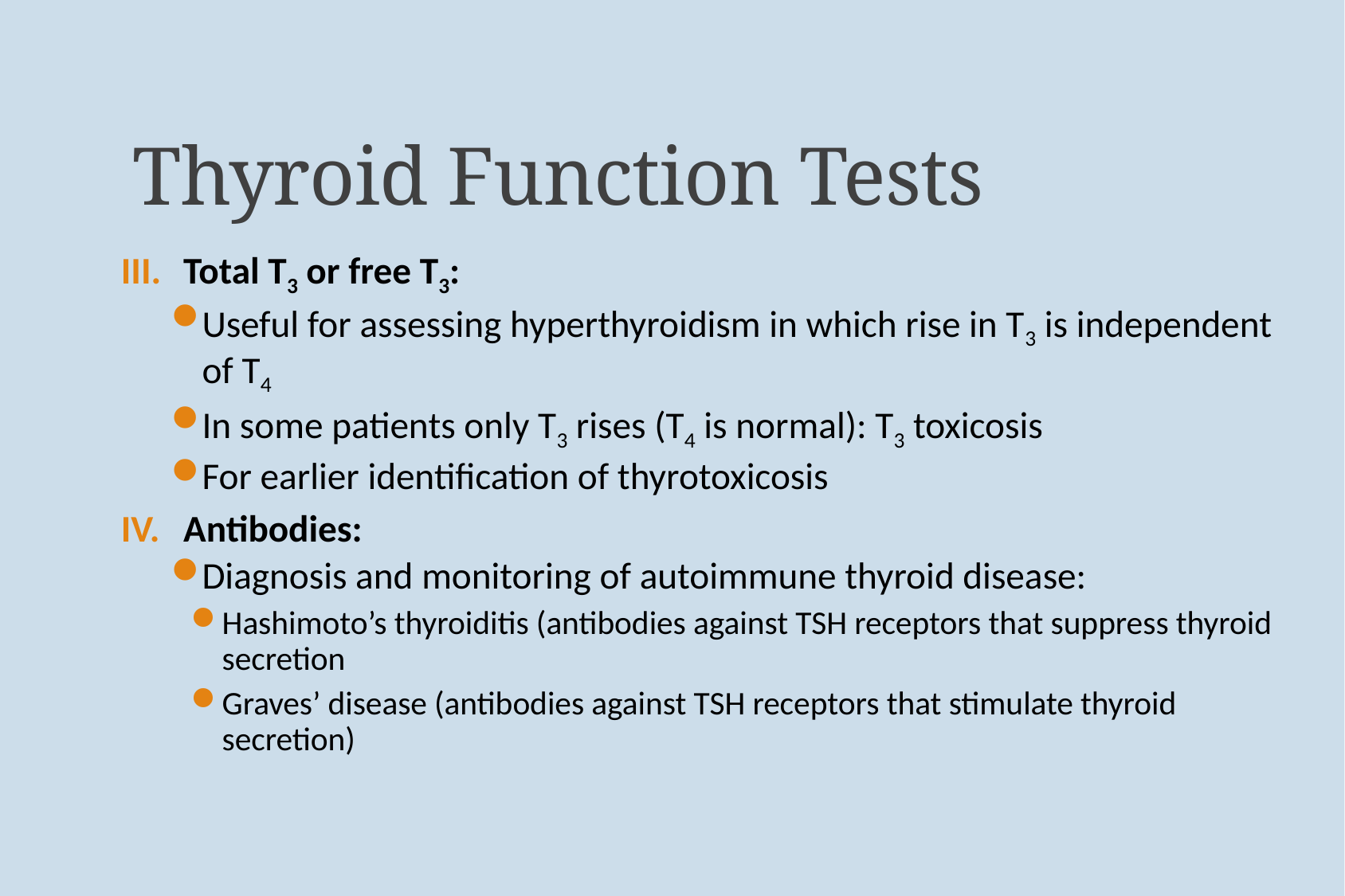

# Thyroid Function Tests
Total T3 or free T3:
Useful for assessing hyperthyroidism in which rise in T3 is independent of T4
In some patients only T3 rises (T4 is normal): T3 toxicosis
For earlier identification of thyrotoxicosis
Antibodies:
Diagnosis and monitoring of autoimmune thyroid disease:
Hashimoto’s thyroiditis (antibodies against TSH receptors that suppress thyroid secretion
Graves’ disease (antibodies against TSH receptors that stimulate thyroid secretion)